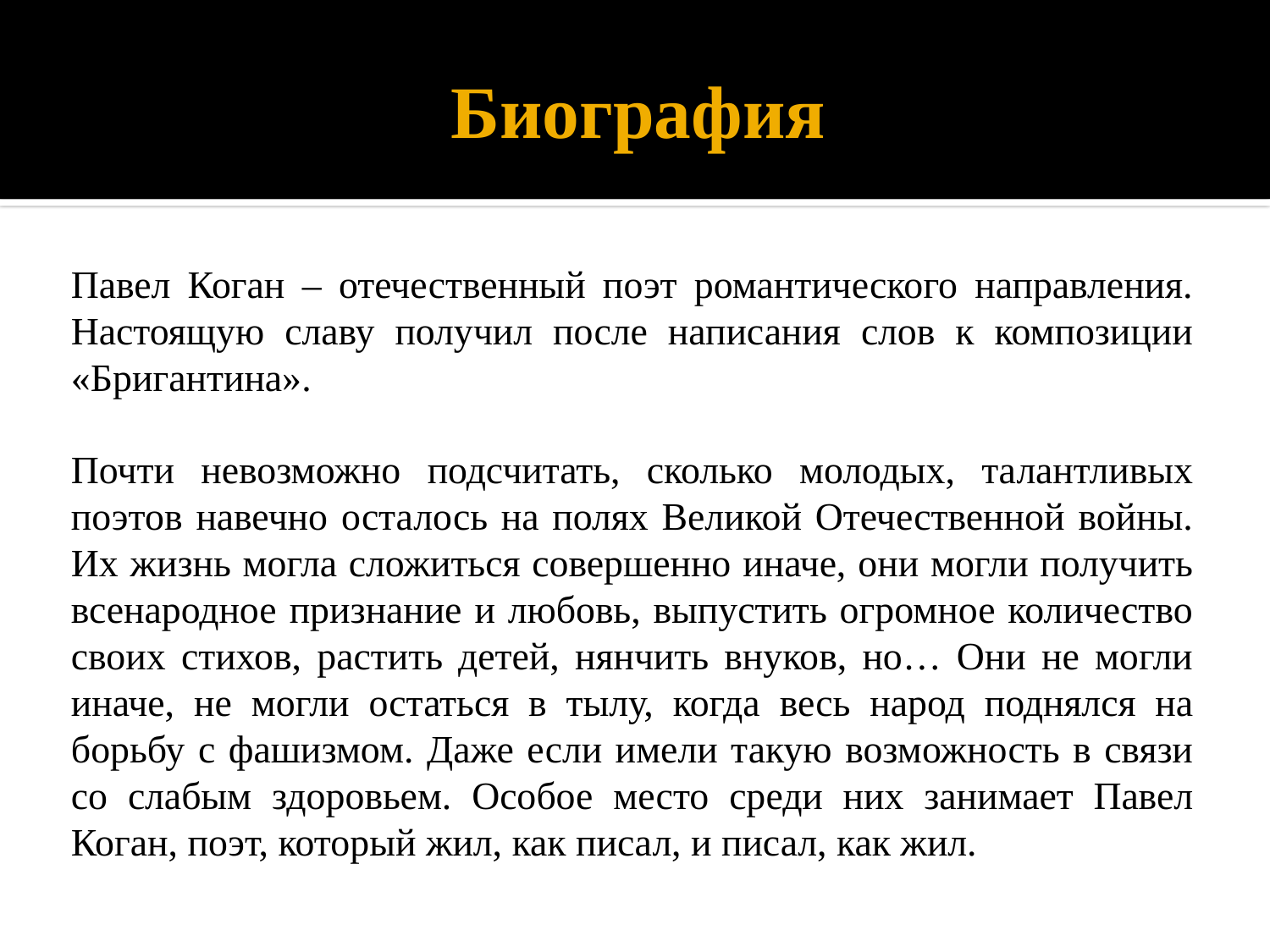

# Биография
Павел Коган – отечественный поэт романтического направления. Настоящую славу получил после написания слов к композиции «Бригантина».

Почти невозможно подсчитать, сколько молодых, талантливых поэтов навечно осталось на полях Великой Отечественной войны. Их жизнь могла сложиться совершенно иначе, они могли получить всенародное признание и любовь, выпустить огромное количество своих стихов, растить детей, нянчить внуков, но… Они не могли иначе, не могли остаться в тылу, когда весь народ поднялся на борьбу с фашизмом. Даже если имели такую возможность в связи со слабым здоровьем. Особое место среди них занимает Павел Коган, поэт, который жил, как писал, и писал, как жил.